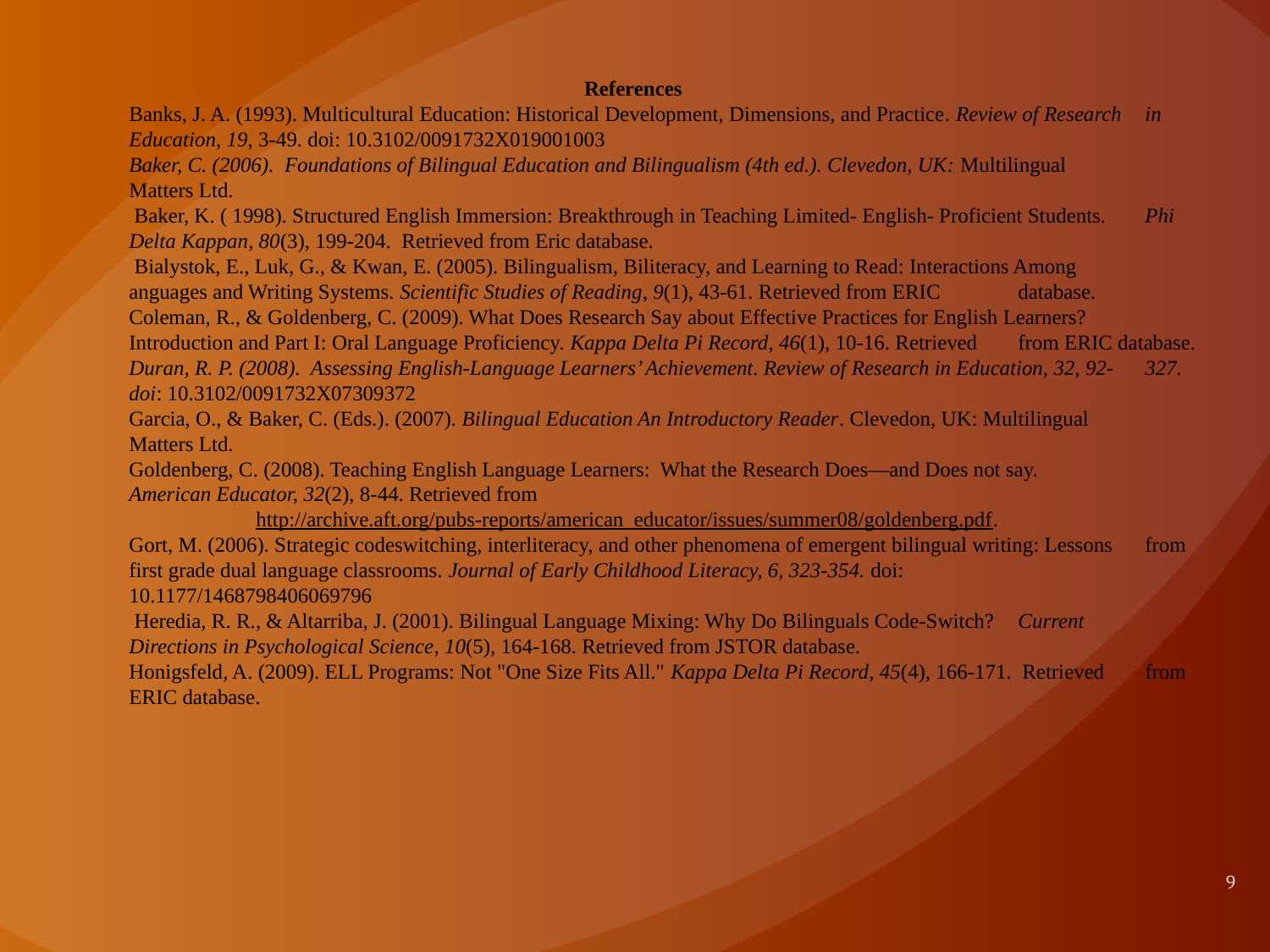

# References Banks, J. A. (1993). Multicultural Education: Historical Development, Dimensions, and Practice. Review of Research 	in Education, 19, 3-49. doi: 10.3102/0091732X019001003 Baker, C. (2006).  Foundations of Bilingual Education and Bilingualism (4th ed.). Clevedon, UK: Multilingual 	Matters Ltd.  Baker, K. ( 1998). Structured English Immersion: Breakthrough in Teaching Limited- English- Proficient Students. 	Phi Delta Kappan, 80(3), 199-204.  Retrieved from Eric database.  Bialystok, E., Luk, G., & Kwan, E. (2005). Bilingualism, Biliteracy, and Learning to Read: Interactions Among 	anguages and Writing Systems. Scientific Studies of Reading, 9(1), 43-61. Retrieved from ERIC 	database. Coleman, R., & Goldenberg, C. (2009). What Does Research Say about Effective Practices for English Learners? 	Introduction and Part I: Oral Language Proficiency. Kappa Delta Pi Record, 46(1), 10-16. Retrieved 	from ERIC database. Duran, R. P. (2008).  Assessing English-Language Learners’ Achievement. Review of Research in Education, 32, 92-	327. doi: 10.3102/0091732X07309372 Garcia, O., & Baker, C. (Eds.). (2007). Bilingual Education An Introductory Reader. Clevedon, UK: Multilingual 	Matters Ltd. Goldenberg, C. (2008). Teaching English Language Learners:  What the Research Does—and Does not say. 	American Educator, 32(2), 8-44. Retrieved from http://archive.aft.org/pubs-reports/american_educator/issues/summer08/goldenberg.pdf. Gort, M. (2006). Strategic codeswitching, interliteracy, and other phenomena of emergent bilingual writing: Lessons 	from first grade dual language classrooms. Journal of Early Childhood Literacy, 6, 323-354. doi: 	10.1177/1468798406069796  Heredia, R. R., & Altarriba, J. (2001). Bilingual Language Mixing: Why Do Bilinguals Code-Switch? 	Current 	Directions in Psychological Science, 10(5), 164-168. Retrieved from JSTOR database. Honigsfeld, A. (2009). ELL Programs: Not "One Size Fits All." Kappa Delta Pi Record, 45(4), 166-171.  Retrieved 	from ERIC database.
9